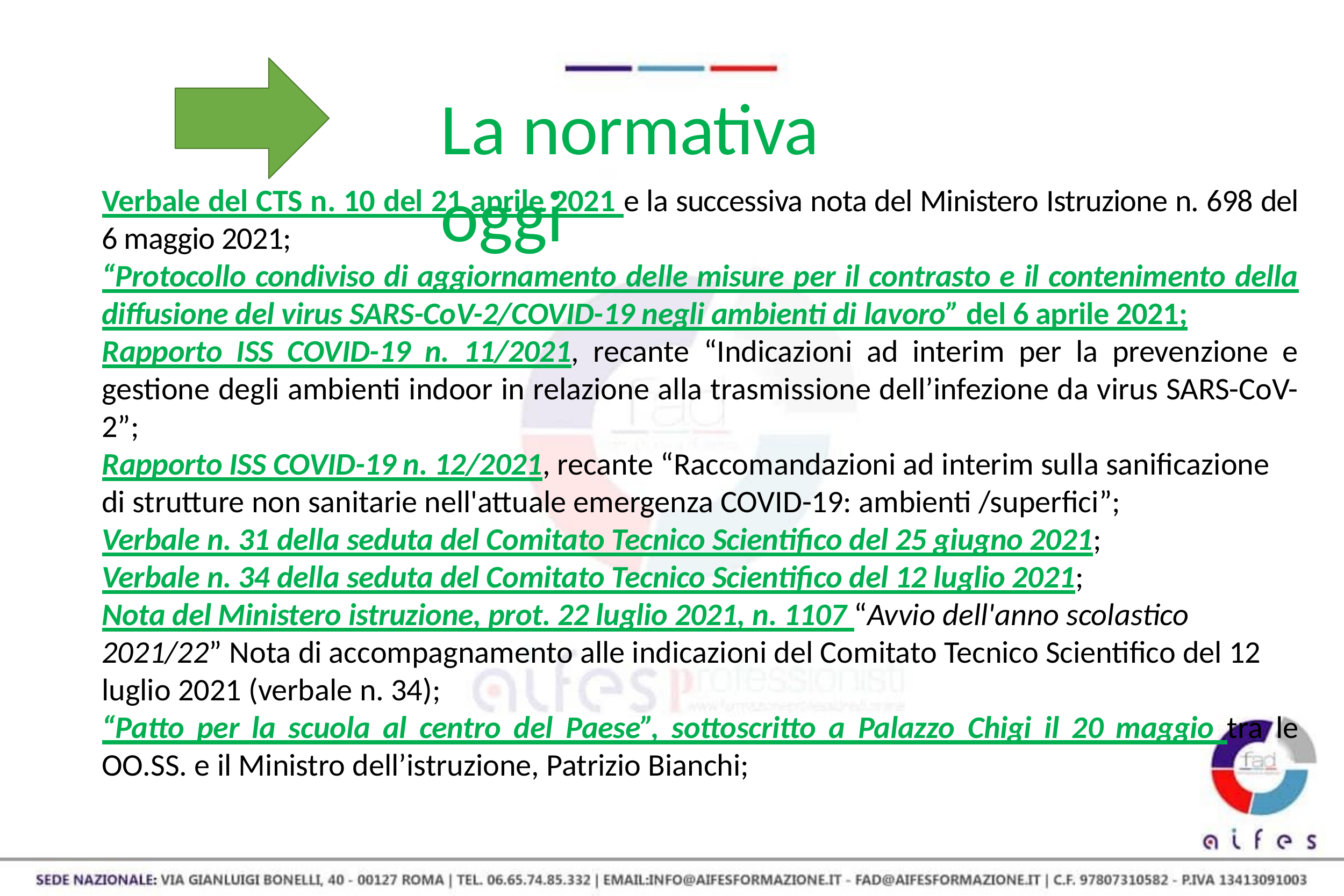

# La normativa oggi
Verbale del CTS n. 10 del 21 aprile 2021 e la successiva nota del Ministero Istruzione n. 698 del 6 maggio 2021;
“Protocollo condiviso di aggiornamento delle misure per il contrasto e il contenimento della diffusione del virus SARS-CoV-2/COVID-19 negli ambienti di lavoro” del 6 aprile 2021;
Rapporto ISS COVID-19 n. 11/2021, recante “Indicazioni ad interim per la prevenzione e gestione degli ambienti indoor in relazione alla trasmissione dell’infezione da virus SARS-CoV-2”;
Rapporto ISS COVID-19 n. 12/2021, recante “Raccomandazioni ad interim sulla sanificazione di strutture non sanitarie nell'attuale emergenza COVID-19: ambienti /superfici”;
Verbale n. 31 della seduta del Comitato Tecnico Scientifico del 25 giugno 2021;
Verbale n. 34 della seduta del Comitato Tecnico Scientifico del 12 luglio 2021;
Nota del Ministero istruzione, prot. 22 luglio 2021, n. 1107 “Avvio dell'anno scolastico 2021/22” Nota di accompagnamento alle indicazioni del Comitato Tecnico Scientifico del 12 luglio 2021 (verbale n. 34);
“Patto per la scuola al centro del Paese”, sottoscritto a Palazzo Chigi il 20 maggio tra le OO.SS. e il Ministro dell’istruzione, Patrizio Bianchi;